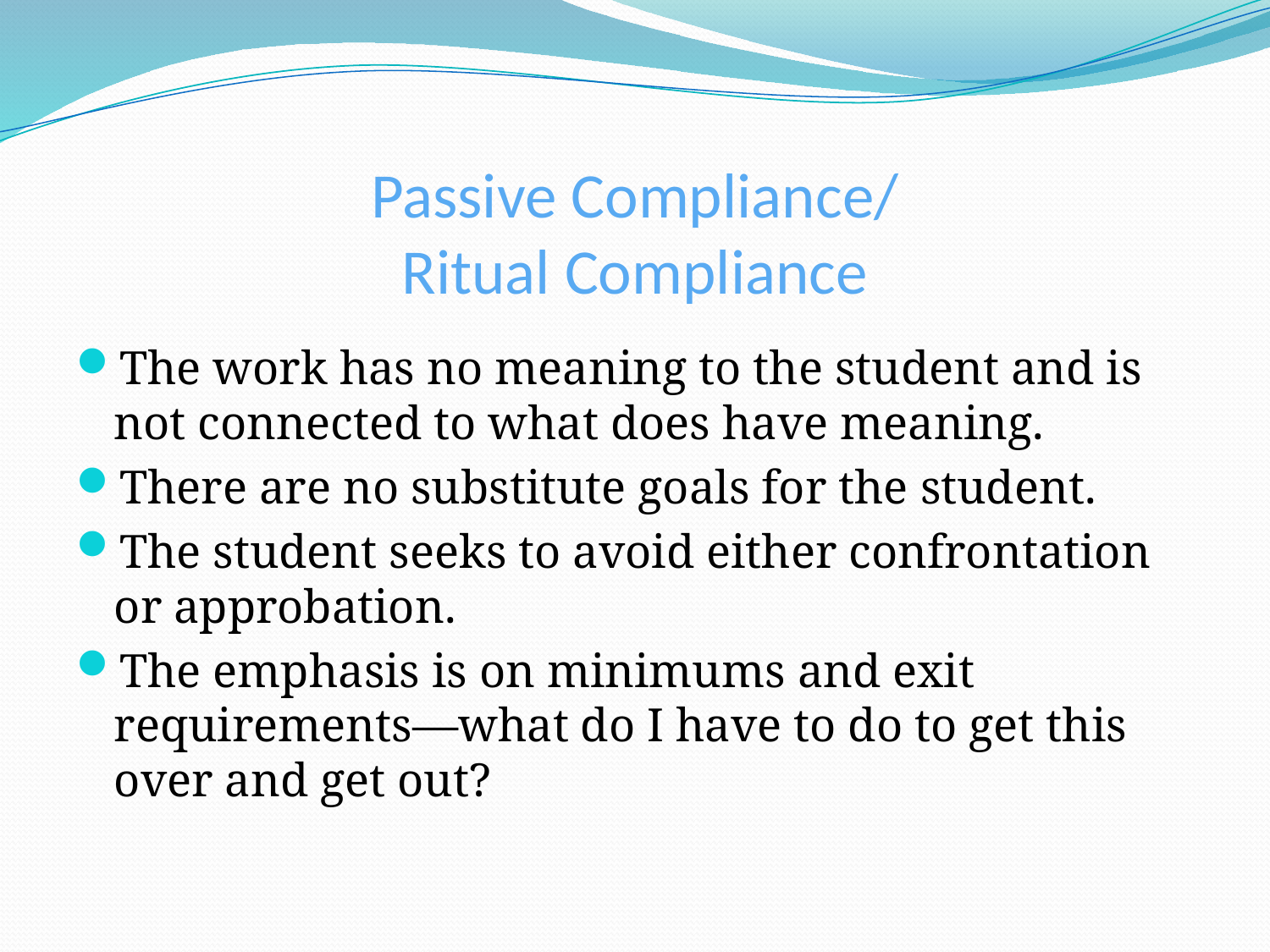

# Passive Compliance/ Ritual Compliance

The work has no meaning to the student and is not connected to what does have meaning.
There are no substitute goals for the student.
The student seeks to avoid either confrontation or approbation.
The emphasis is on minimums and exit requirements—what do I have to do to get this over and get out?